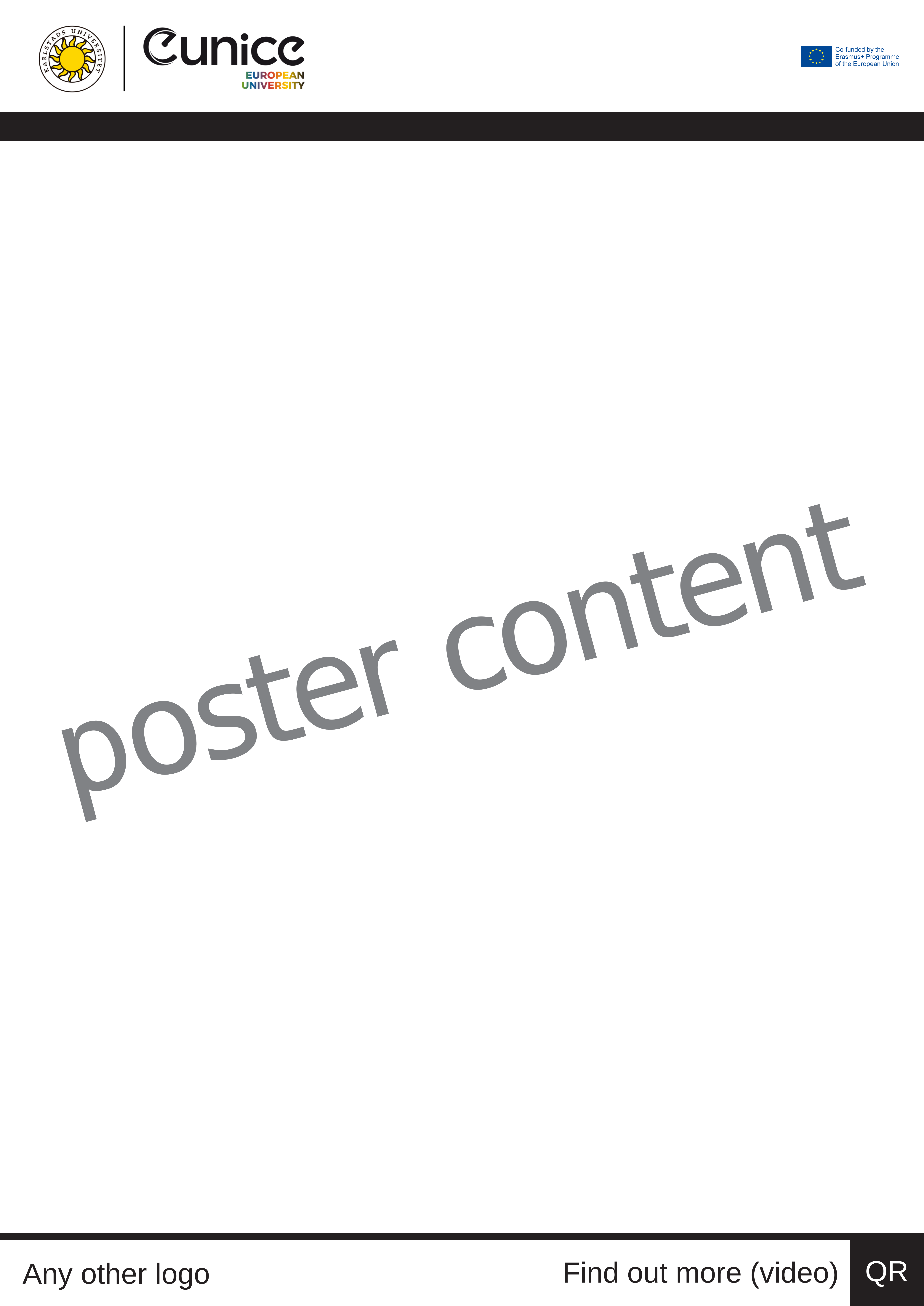

poster content
QR

Find out more (video) :
Any other logo